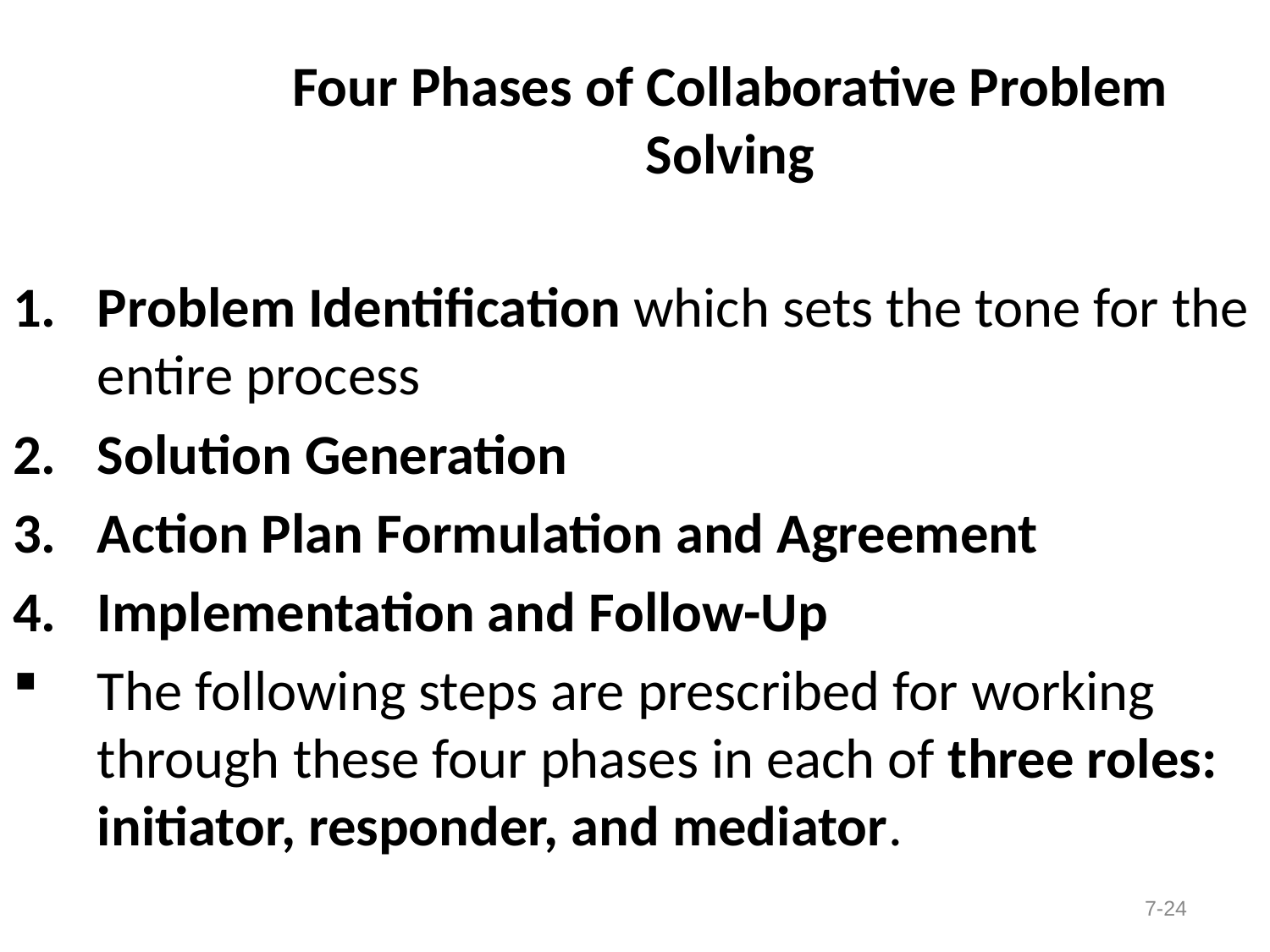

# Four Phases of Collaborative Problem Solving
Problem Identification which sets the tone for the entire process
Solution Generation
Action Plan Formulation and Agreement
Implementation and Follow-Up
The following steps are prescribed for working through these four phases in each of three roles: initiator, responder, and mediator.

7-24